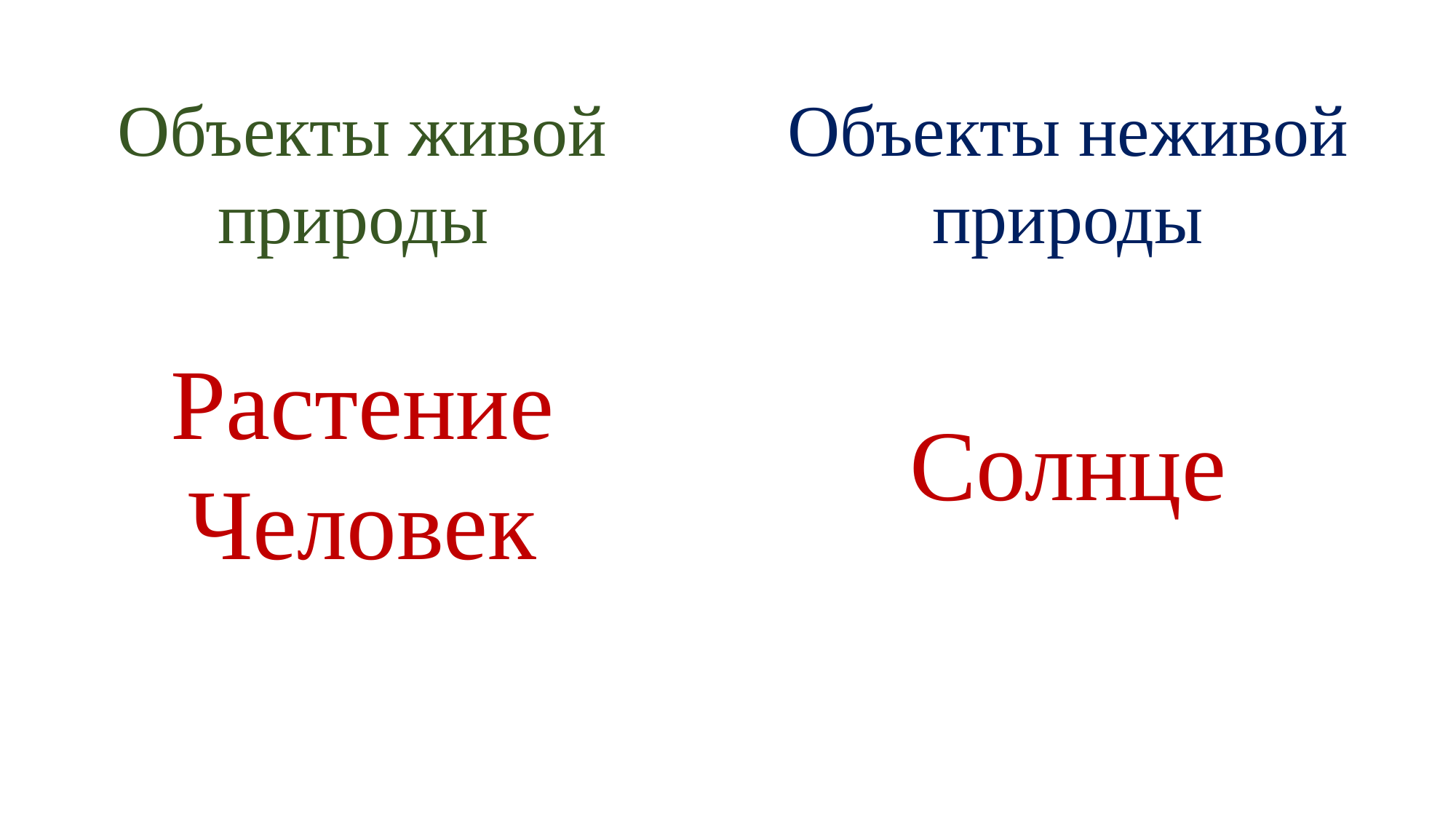

Объекты живой природы
Объекты неживой природы
Растение
Человек
Солнце